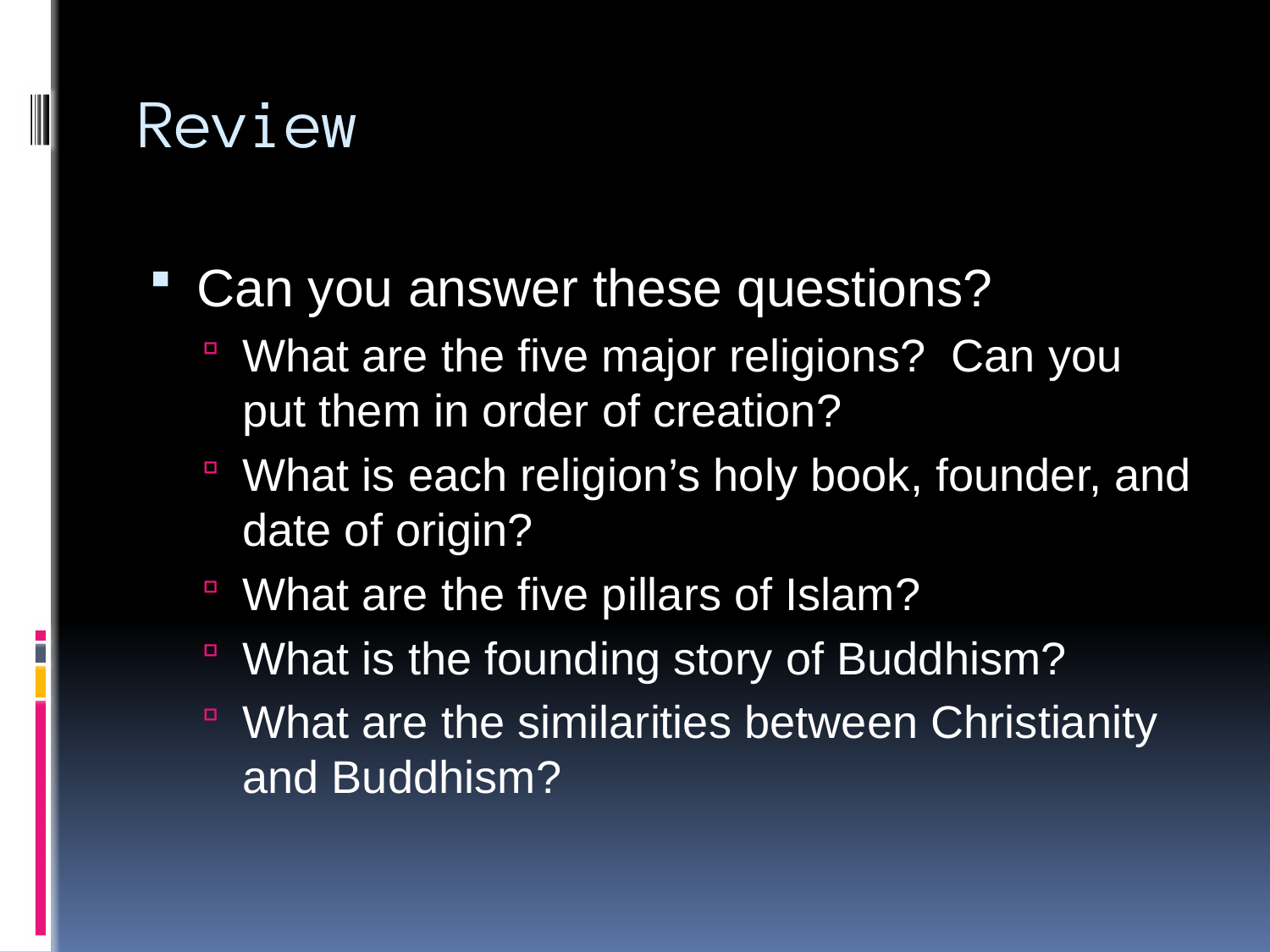

# Review
Can you answer these questions?
What are the five major religions?  Can you put them in order of creation?
What is each religion’s holy book, founder, and date of origin?
What are the five pillars of Islam?
What is the founding story of Buddhism?
What are the similarities between Christianity and Buddhism?